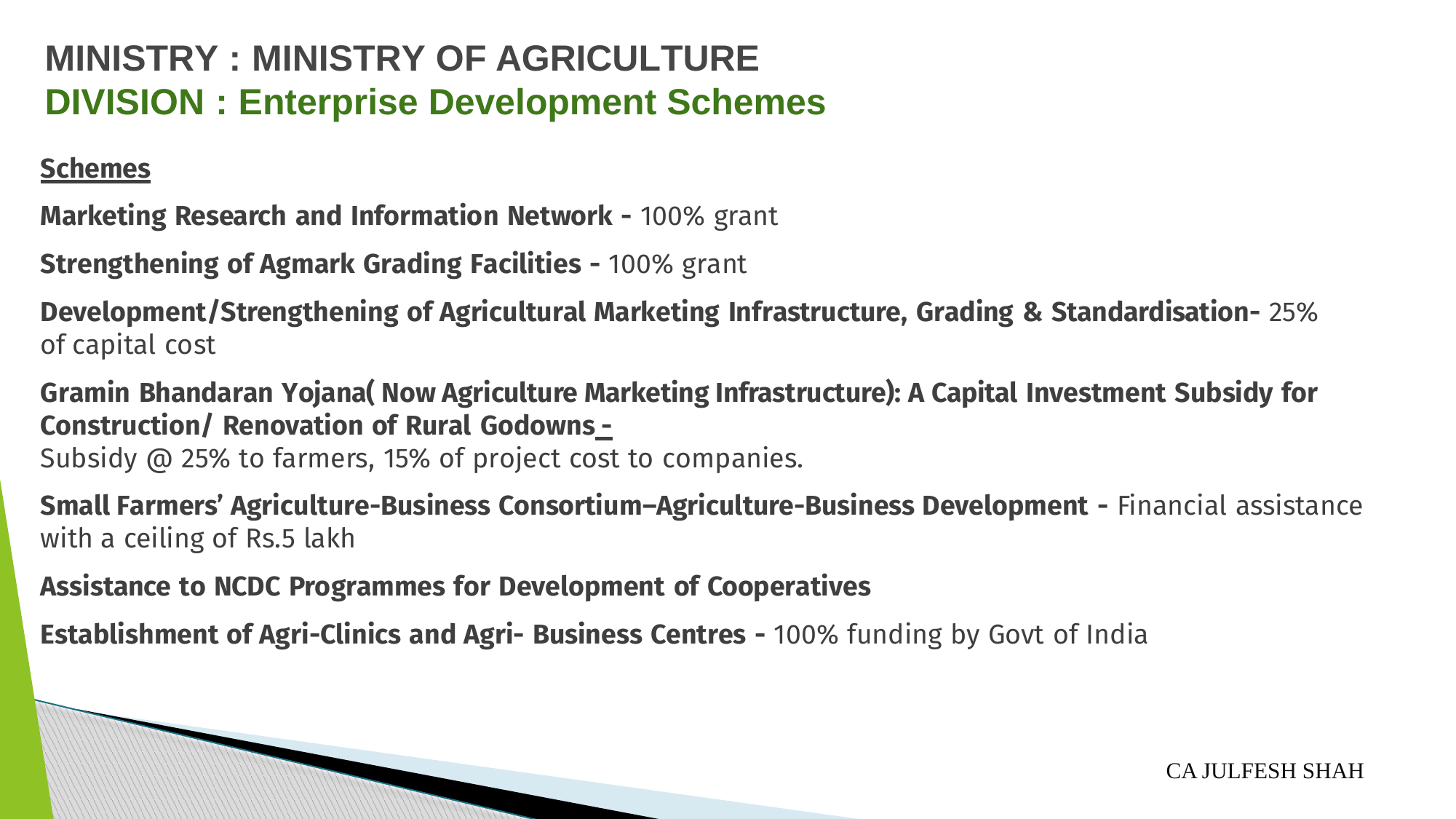

# MINISTRY : MINISTRY OF AGRICULTURE DIVISION : Enterprise Development Schemes
Schemes
Marketing Research and Information Network - 100% grant
Strengthening of Agmark Grading Facilities - 100% grant
Development/Strengthening of Agricultural Marketing Infrastructure, Grading & Standardisation- 25% of capital cost
Gramin Bhandaran Yojana( Now Agriculture Marketing Infrastructure): A Capital Investment Subsidy for Construction/ Renovation of Rural Godowns -
Subsidy @ 25% to farmers, 15% of project cost to companies.
Small Farmers’ Agriculture-Business Consortium–Agriculture-Business Development - Financial assistance with a ceiling of Rs.5 lakh
Assistance to NCDC Programmes for Development of Cooperatives
Establishment of Agri-Clinics and Agri- Business Centres - 100% funding by Govt of India

CA JULFESH SHAH